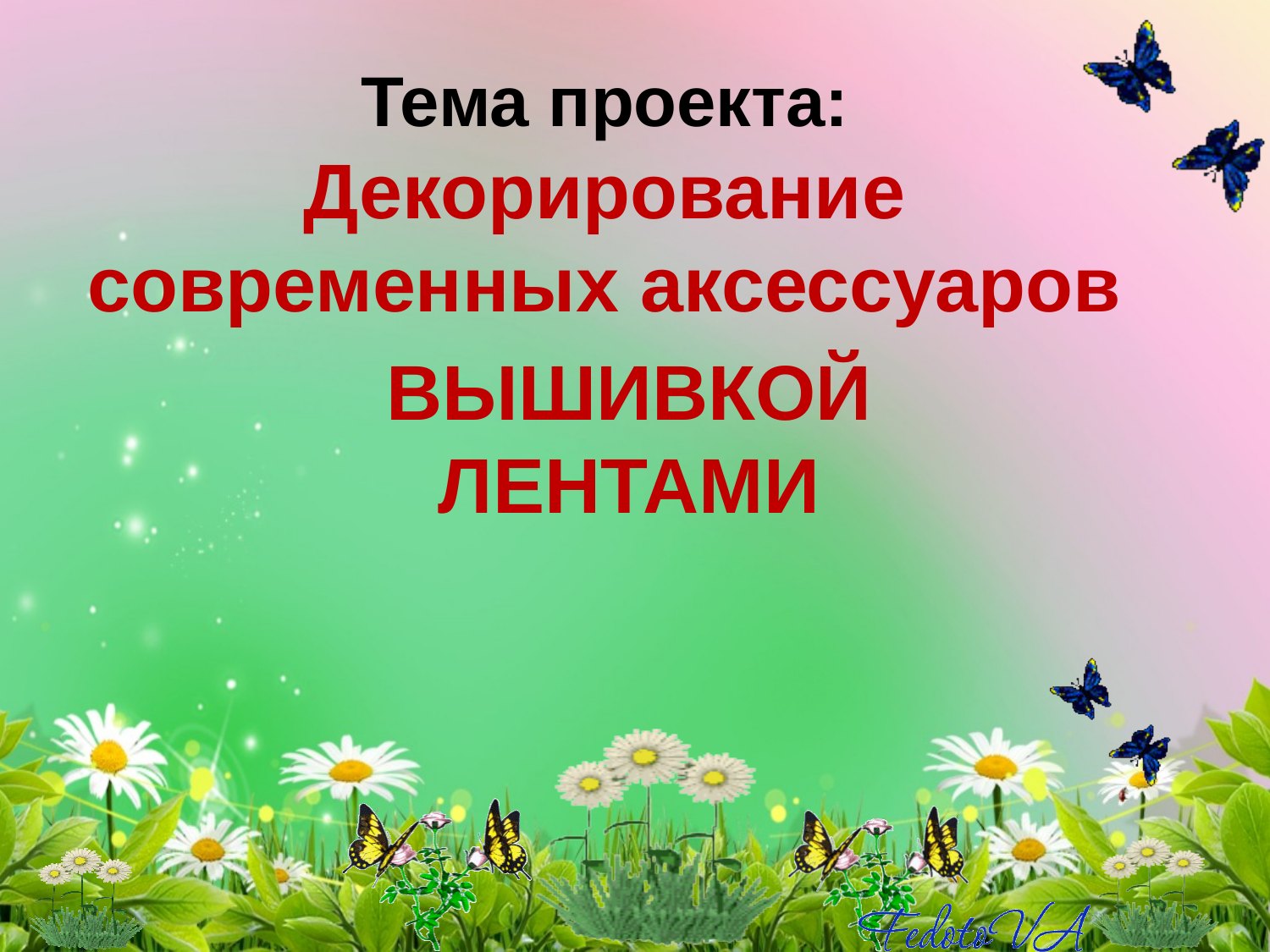

# Тема проекта: Декорирование современных аксессуаров
ВЫШИВКОЙ ЛЕНТАМИ